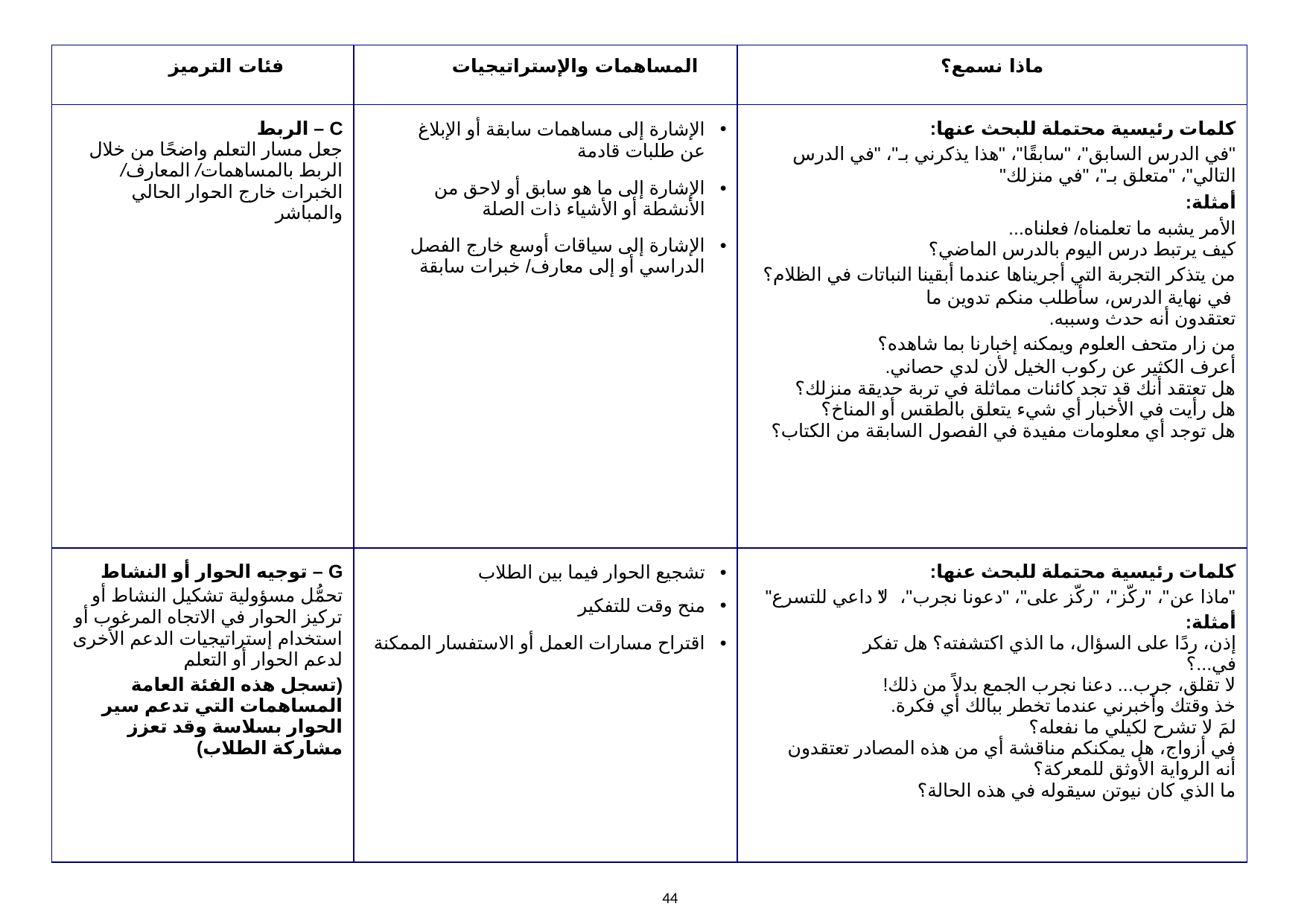

| فئات الترميز | المساهمات والإستراتيجيات | ماذا نسمع؟ |
| --- | --- | --- |
| C – الربط جعل مسار التعلم واضحًا من خلال الربط بالمساهمات/ المعارف/ الخبرات خارج الحوار الحالي والمباشر | الإشارة إلى مساهمات سابقة أو الإبلاغ عن طلبات قادمة الإشارة إلى ما هو سابق أو لاحق من الأنشطة أو الأشياء ذات الصلة الإشارة إلى سياقات أوسع خارج الفصل الدراسي أو إلى معارف/ خبرات سابقة | كلمات رئيسية محتملة للبحث عنها: "في الدرس السابق"، "سابقًا"، "هذا يذكرني بـ"، "في الدرس التالي"، "متعلق بـ"، "في منزلك" أمثلة: الأمر يشبه ما تعلمناه/ فعلناه... كيف يرتبط درس اليوم بالدرس الماضي؟ من يتذكر التجربة التي أجريناها عندما أبقينا النباتات في الظلام؟ في نهاية الدرس، سأطلب منكم تدوين ما تعتقدون أنه حدث وسببه. من زار متحف العلوم ويمكنه إخبارنا بما شاهده؟ أعرف الكثير عن ركوب الخيل لأن لدي حصاني. هل تعتقد أنك قد تجد كائنات مماثلة في تربة حديقة منزلك؟ هل رأيت في الأخبار أي شيء يتعلق بالطقس أو المناخ؟ هل توجد أي معلومات مفيدة في الفصول السابقة من الكتاب؟ |
| G – توجيه الحوار أو النشاط تحمُّل مسؤولية تشكيل النشاط أو تركيز الحوار في الاتجاه المرغوب أو استخدام إستراتيجيات الدعم الأخرى لدعم الحوار أو التعلم (تسجل هذه الفئة العامة المساهمات التي تدعم سير الحوار بسلاسة وقد تعزز مشاركة الطلاب) | تشجيع الحوار فيما بين الطلاب منح وقت للتفكير اقتراح مسارات العمل أو الاستفسار الممكنة | كلمات رئيسية محتملة للبحث عنها: "ماذا عن"، "ركّز"، "ركّز على"، "دعونا نجرب"، "لا داعي للتسرع" أمثلة: إذن، ردًا على السؤال، ما الذي اكتشفته؟ هل تفكر في...؟ لا تقلق، جرب... دعنا نجرب الجمع بدلاً من ذلك! خذ وقتك وأخبرني عندما تخطر ببالك أي فكرة. لمَ لا تشرح لكيلي ما نفعله؟ في أزواج، هل يمكنكم مناقشة أي من هذه المصادر تعتقدون أنه الرواية الأوثق للمعركة؟ ما الذي كان نيوتن سيقوله في هذه الحالة؟ |
44